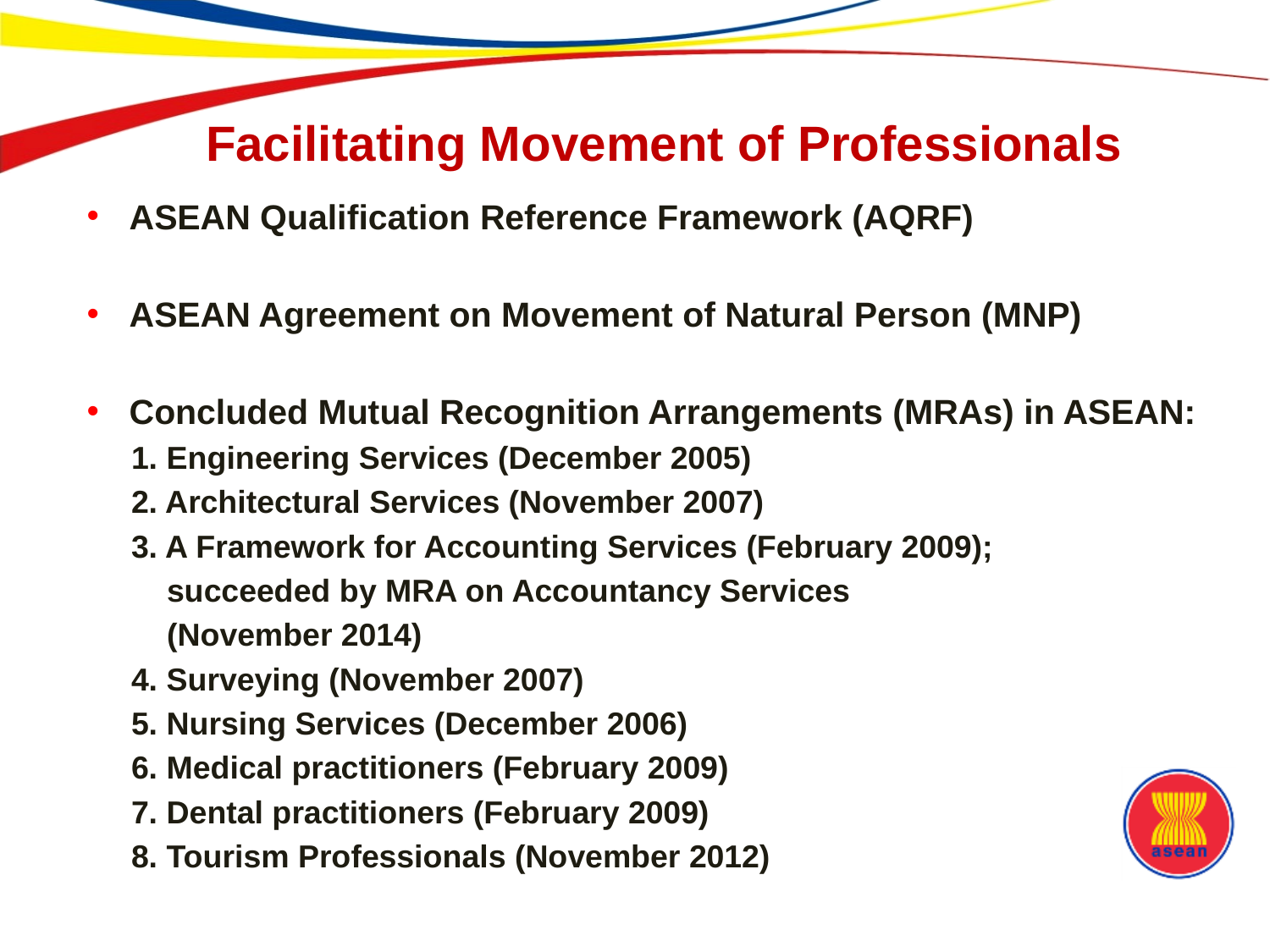

Facilitating Movement of Professionals

ASEAN Qualification Reference Framework (AQRF)

ASEAN Agreement on Movement of Natural Person (MNP)

Concluded Mutual Recognition Arrangements (MRAs) in ASEAN:
     1. Engineering Services (December 2005)
     2. Architectural Services (November 2007)
     3. A Framework for Accounting Services (February 2009);
         succeeded by MRA on Accountancy Services
         (November 2014)
     4. Surveying (November 2007)
     5. Nursing Services (December 2006)
     6. Medical practitioners (February 2009)
     7. Dental practitioners (February 2009)
     8. Tourism Professionals (November 2012)